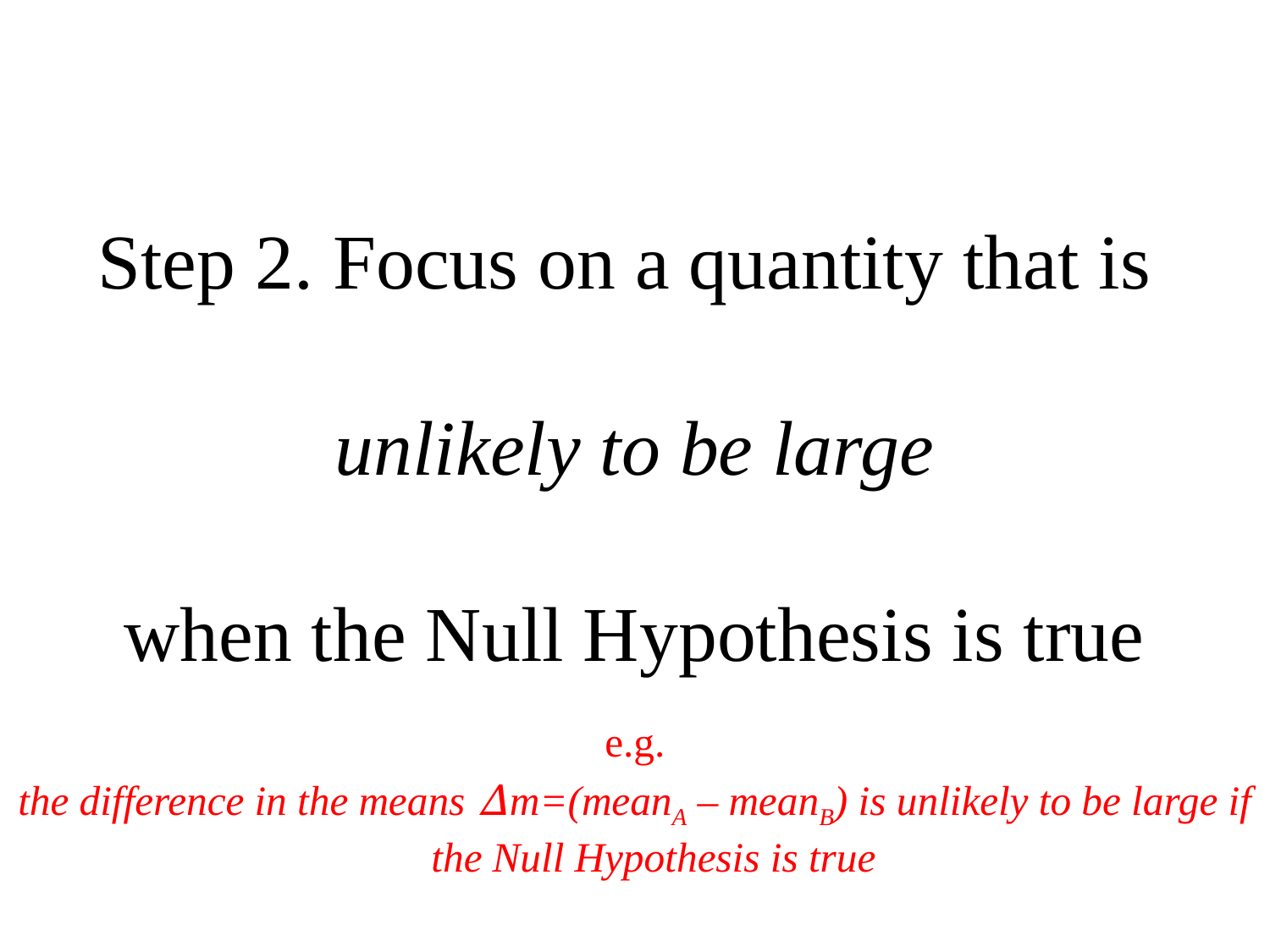

# Step 2. Focus on a quantity that is unlikely to be large when the Null Hypothesis is true
e.g.
the difference in the means Δm=(meanA – meanB) is unlikely to be large if the Null Hypothesis is true